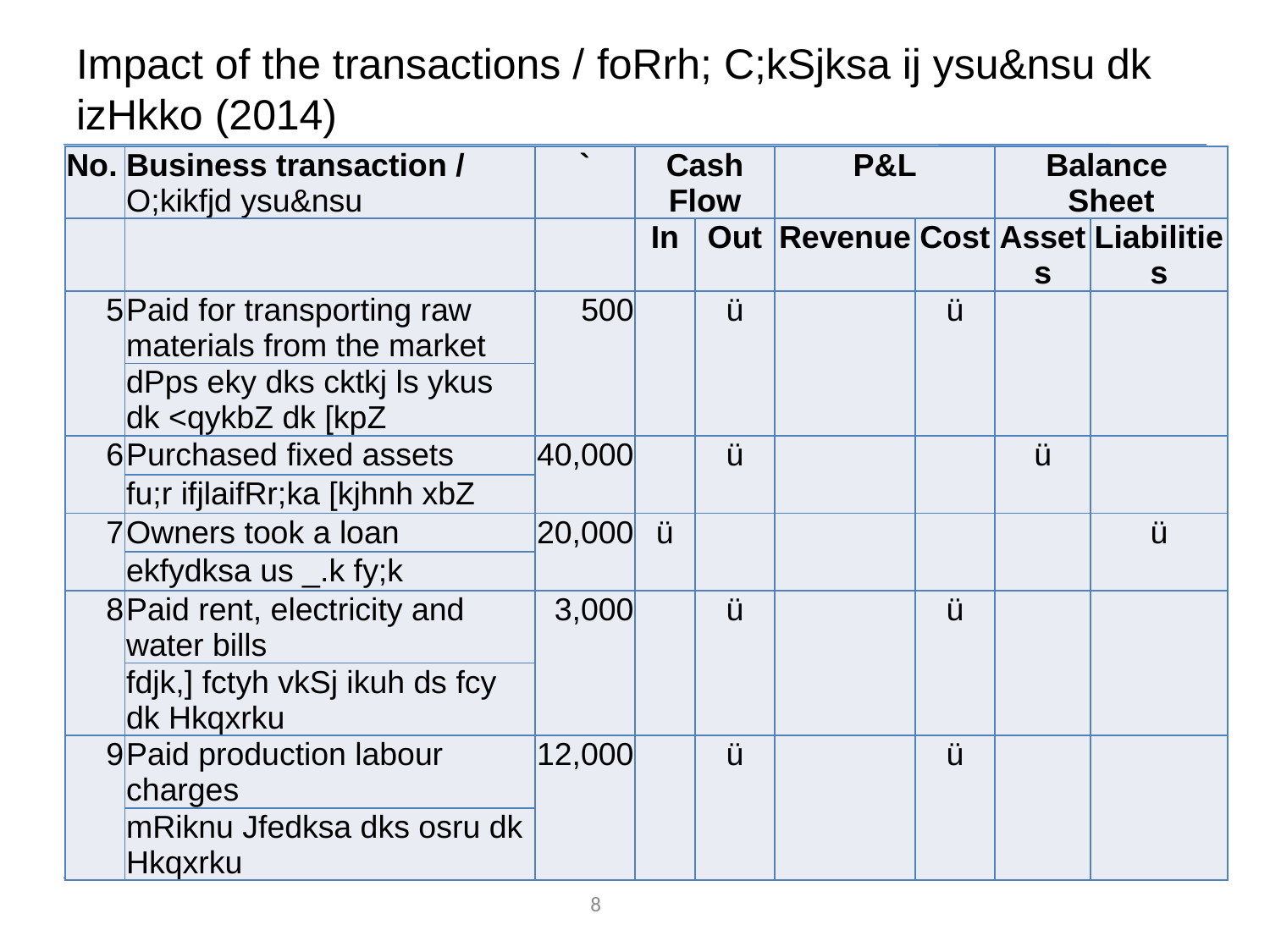

# Impact of the transactions / foRrh; C;kSjksa ij ysu&nsu dk izHkko (2014)
| No. | Business transaction / O;kikfjd ysu&nsu | ` | Cash Flow |  | P&L |  | Balance Sheet |  |
| --- | --- | --- | --- | --- | --- | --- | --- | --- |
|  |  |  | In | Out | Revenue | Cost | Assets | Liabilities |
| 5 | Paid for transporting raw materials from the market | 500 |  | ü |  | ü |  |  |
|  | dPps eky dks cktkj ls ykus dk <qykbZ dk [kpZ |  |  |  |  |  |  |  |
| 6 | Purchased fixed assets | 40,000 |  | ü |  |  | ü |  |
|  | fu;r ifjlaifRr;ka [kjhnh xbZ |  |  |  |  |  |  |  |
| 7 | Owners took a loan | 20,000 | ü |  |  |  |  | ü |
|  | ekfydksa us \_.k fy;k |  |  |  |  |  |  |  |
| 8 | Paid rent, electricity and water bills | 3,000 |  | ü |  | ü |  |  |
|  | fdjk,] fctyh vkSj ikuh ds fcy dk Hkqxrku |  |  |  |  |  |  |  |
| 9 | Paid production labour charges | 12,000 |  | ü |  | ü |  |  |
|  | mRiknu Jfedksa dks osru dk Hkqxrku |  |  |  |  |  |  |  |
8